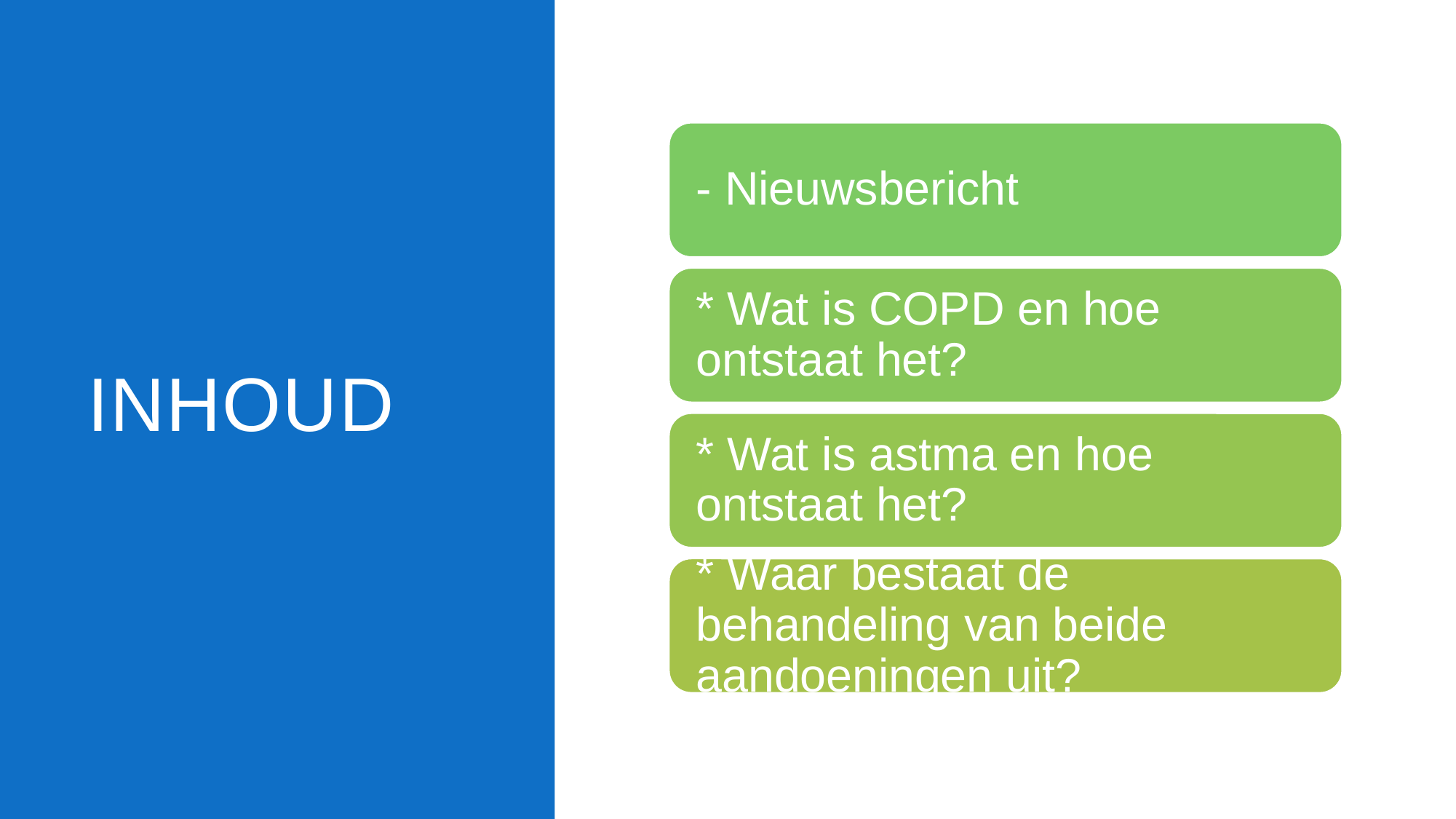

# INhoud
- Nieuwsbericht
* Wat is COPD en hoe ontstaat het?
* Wat is astma en hoe ontstaat het?
* Waar bestaat de behandeling van beide aandoeningen uit?